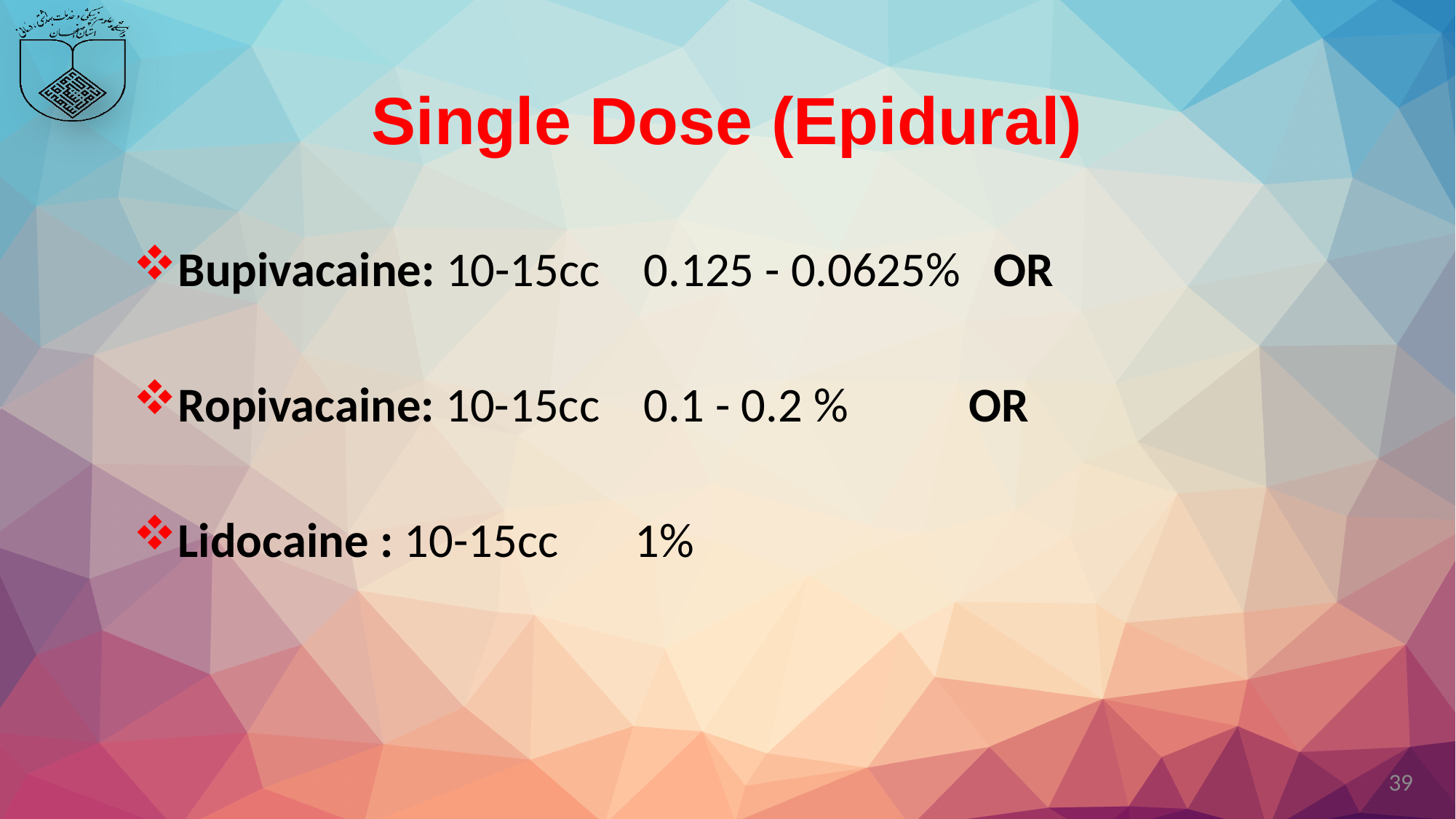

# Single Dose (Epidural)
Bupivacaine: 10-15cc    0.125 - 0.0625%   OR

Ropivacaine: 10-15cc    0.1 - 0.2 %           OR

Lidocaine : 10-15cc       1%
39